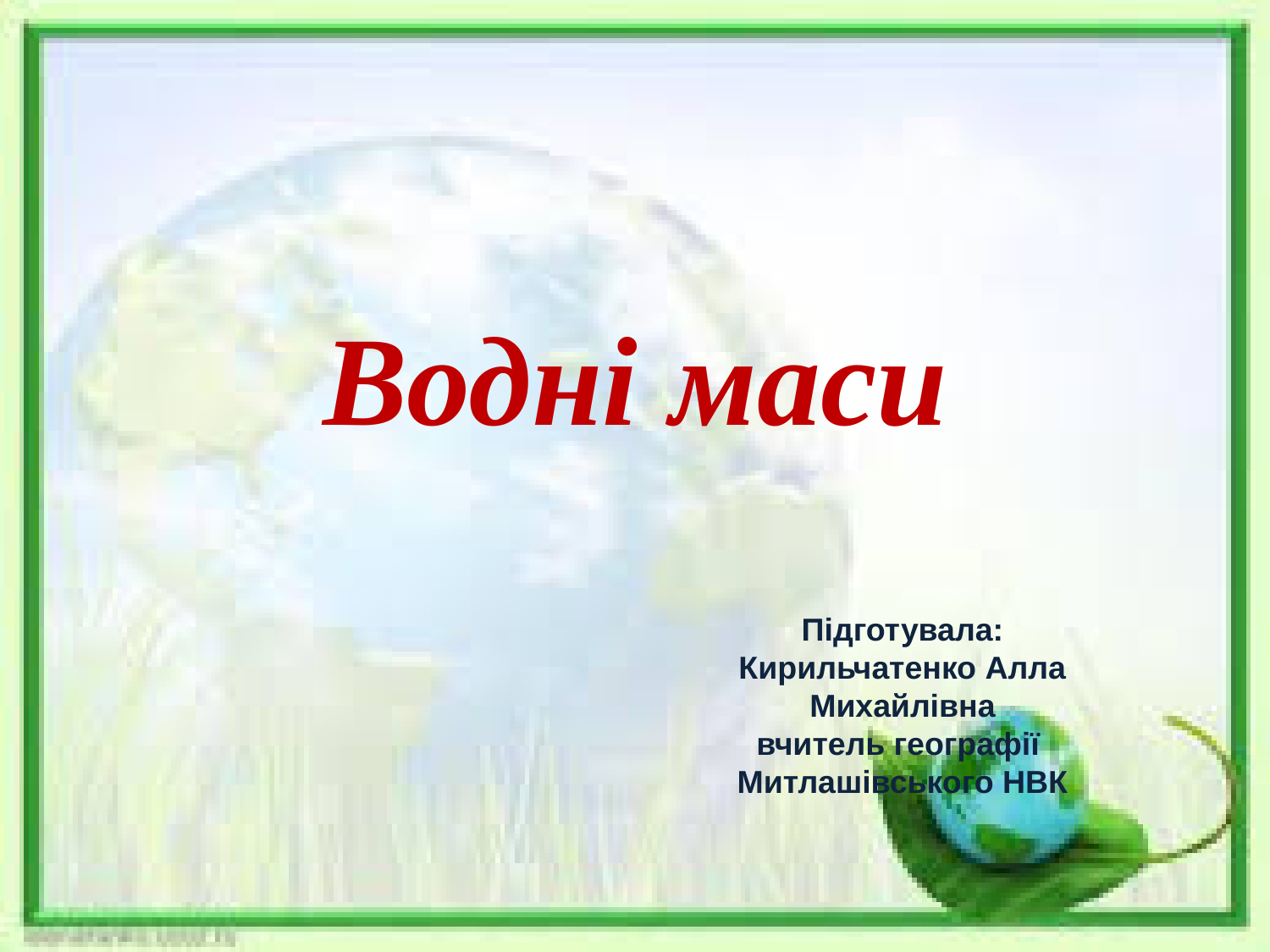

Водні маси
Підготувала:
Кирильчатенко Алла
Михайлівна
вчитель географії
Митлашівського НВК